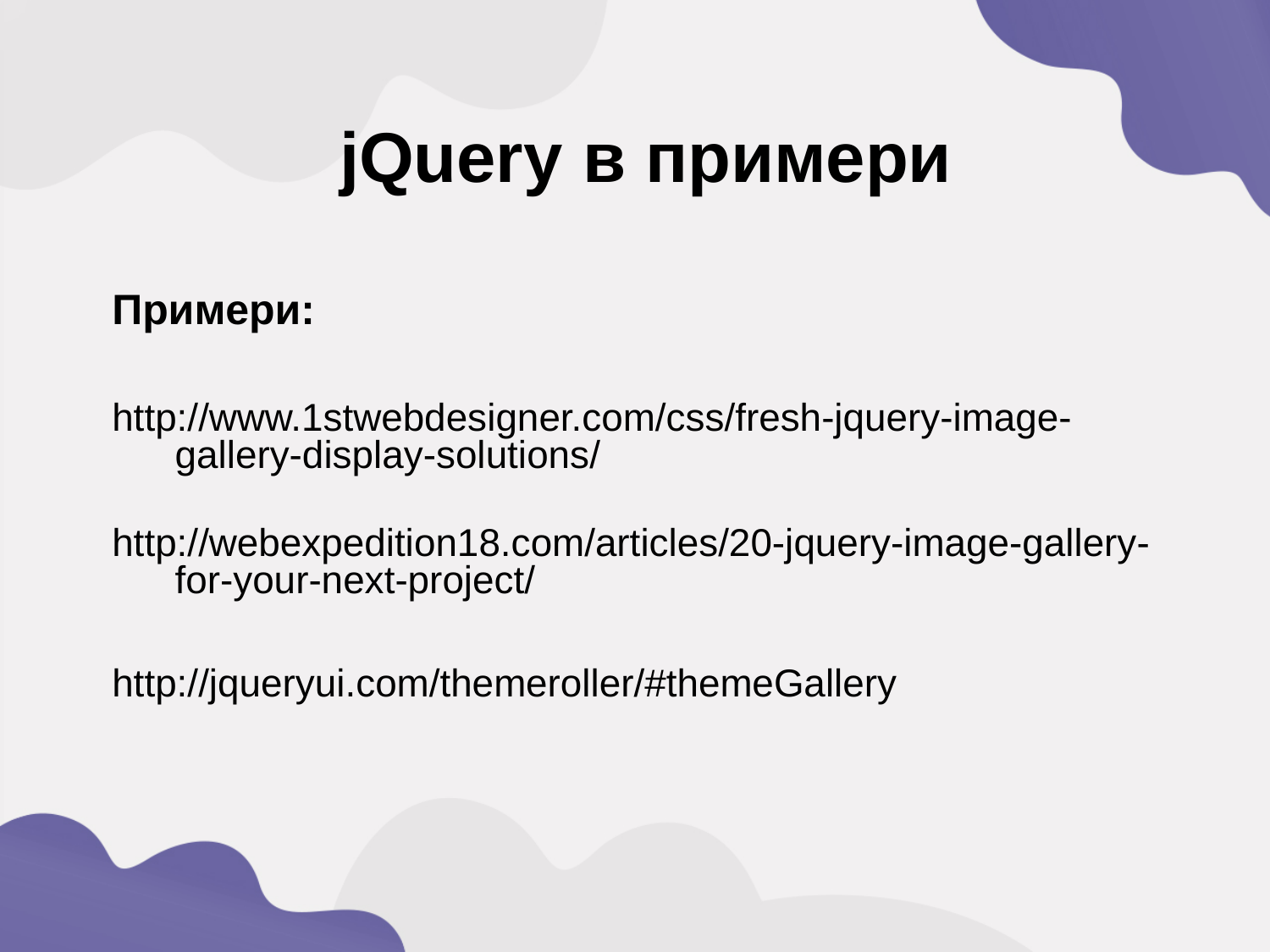

jQuery в примери
Примери:

http://www.1stwebdesigner.com/css/fresh-jquery-image-gallery-display-solutions/
http://webexpedition18.com/articles/20-jquery-image-gallery-for-your-next-project/

http://jqueryui.com/themeroller/#themeGallery